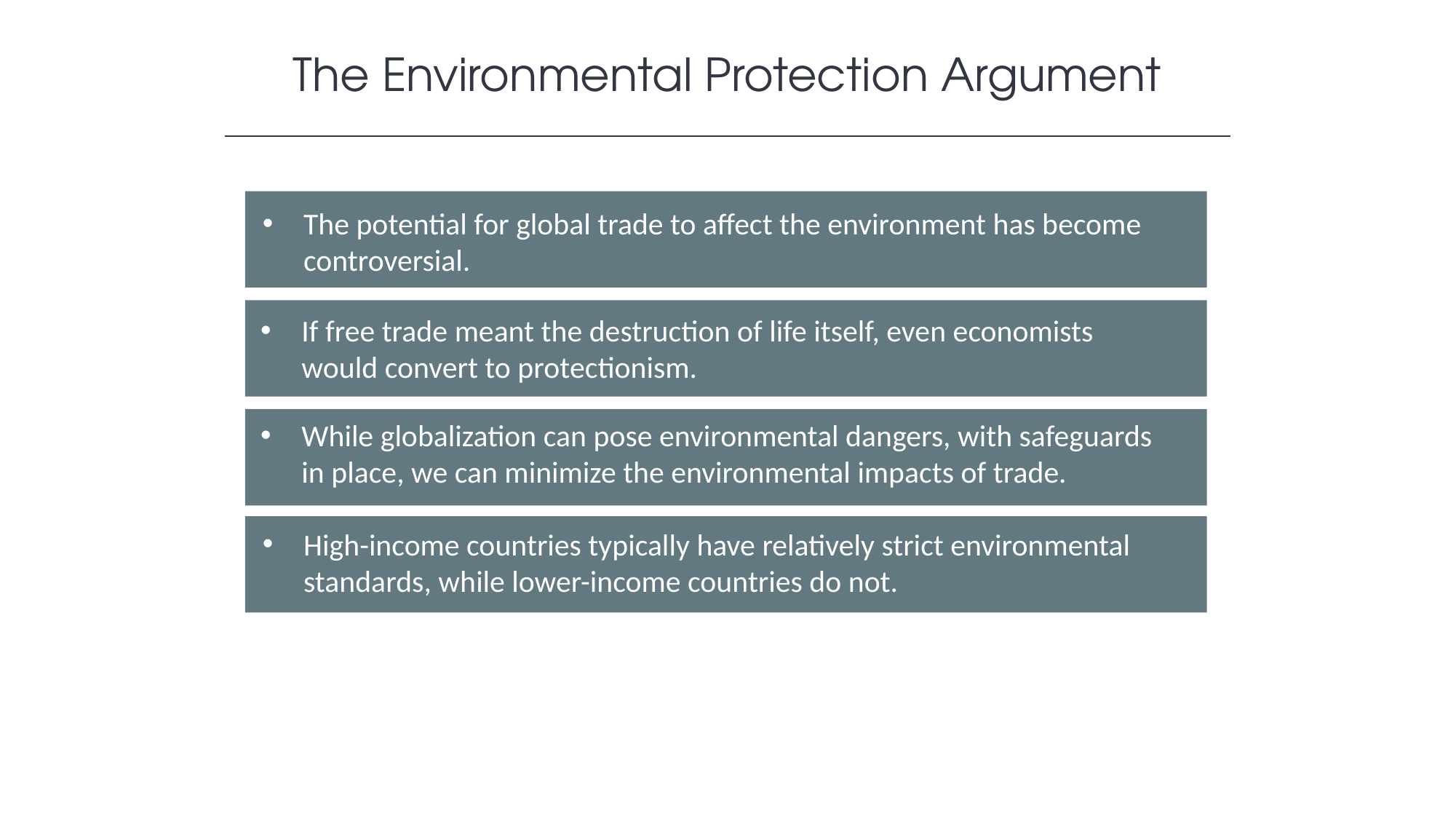

The Environmental Protection Argument

The potential for global trade to affect the environment has become controversial.

If free trade meant the destruction of life itself, even economists would convert to protectionism.

While globalization can pose environmental dangers, with safeguards in place, we can minimize the environmental impacts of trade.

High-income countries typically have relatively strict environmental standards, while lower-income countries do not.